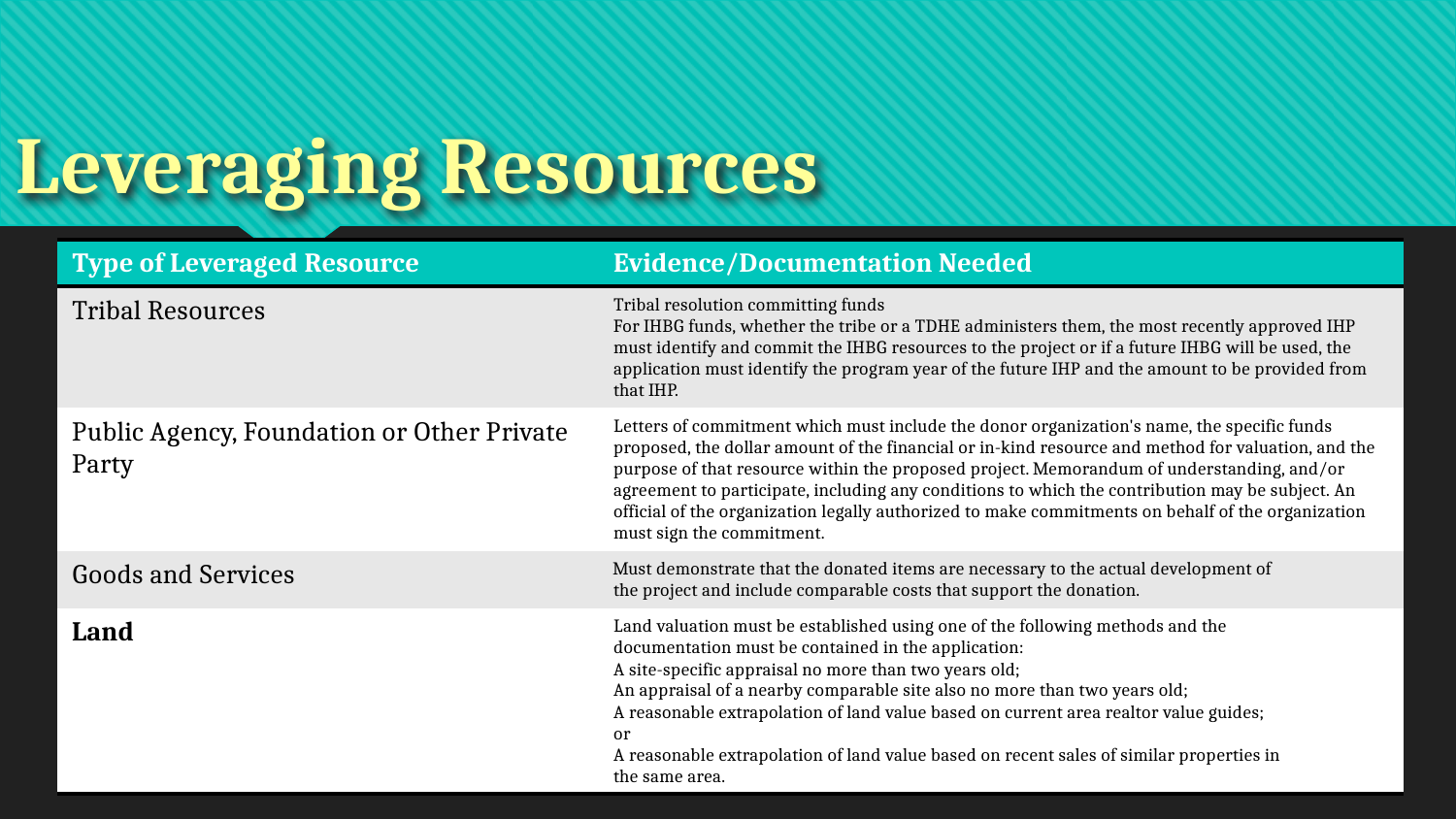

# Leveraging Resources
| Type of Leveraged Resource | Evidence/Documentation Needed |
| --- | --- |
| Tribal Resources | Tribal resolution committing funds For IHBG funds, whether the tribe or a TDHE administers them, the most recently approved IHP must identify and commit the IHBG resources to the project or if a future IHBG will be used, the application must identify the program year of the future IHP and the amount to be provided from that IHP. |
| Public Agency, Foundation or Other Private Party | Letters of commitment which must include the donor organization's name, the specific funds proposed, the dollar amount of the financial or in-kind resource and method for valuation, and the purpose of that resource within the proposed project. Memorandum of understanding, and/or agreement to participate, including any conditions to which the contribution may be subject. An official of the organization legally authorized to make commitments on behalf of the organization must sign the commitment. |
| Goods and Services | Must demonstrate that the donated items are necessary to the actual development of the project and include comparable costs that support the donation. |
| Land | Land valuation must be established using one of the following methods and the documentation must be contained in the application: A site-specific appraisal no more than two years old; An appraisal of a nearby comparable site also no more than two years old; A reasonable extrapolation of land value based on current area realtor value guides; or A reasonable extrapolation of land value based on recent sales of similar properties in the same area. |
75